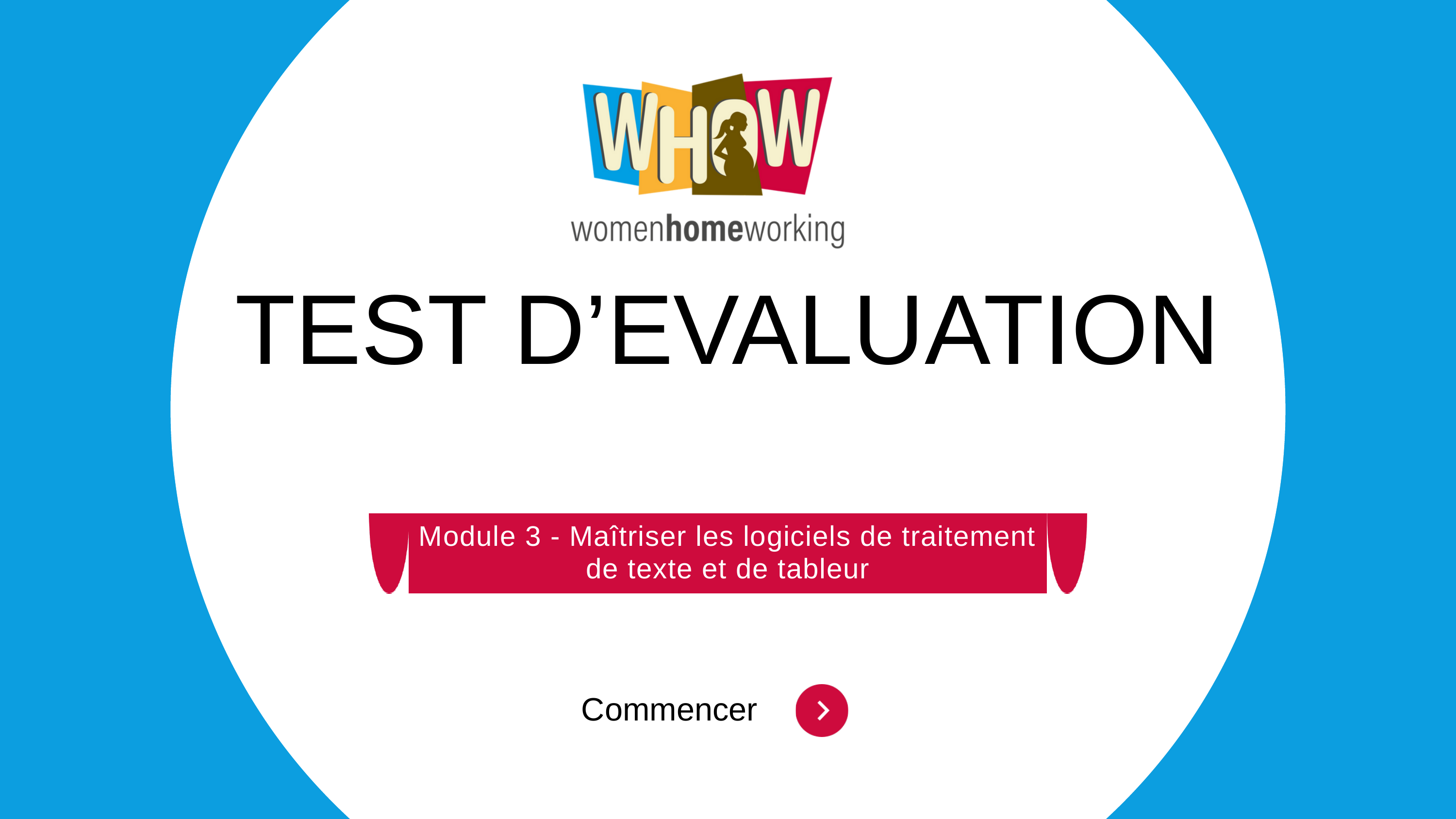

TEST D’EVALUATION

Module 3 - Maîtriser les logiciels de traitement de texte et de tableur

Commencer